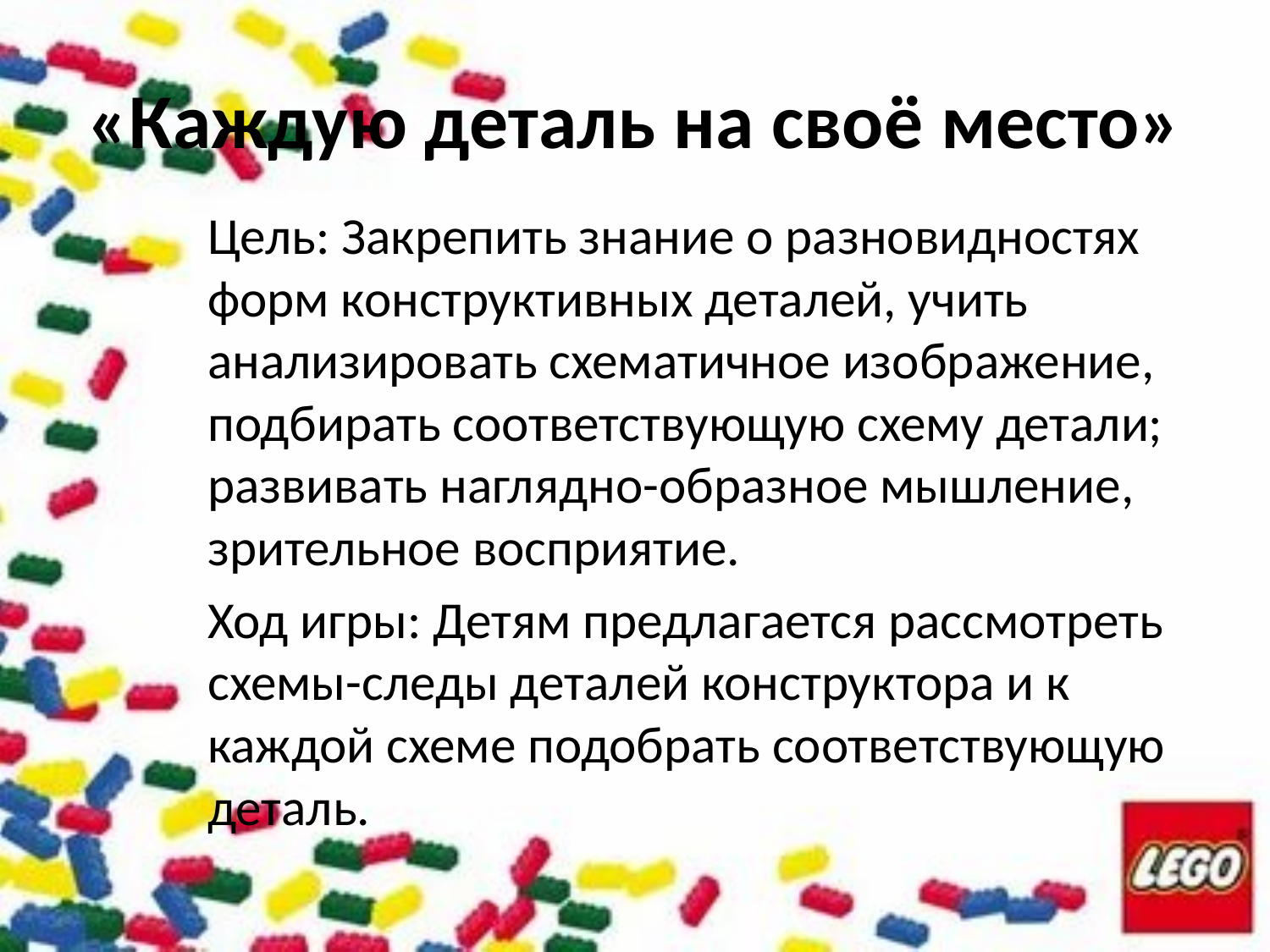

# «Каждую деталь на своё место»
Цель: Закрепить знание о разновидностях форм конструктивных деталей, учить анализировать схематичное изображение, подбирать соответствующую схему детали; развивать наглядно-образное мышление, зрительное восприятие.
Ход игры: Детям предлагается рассмотреть схемы-следы деталей конструктора и к каждой схеме подобрать соответствующую деталь.